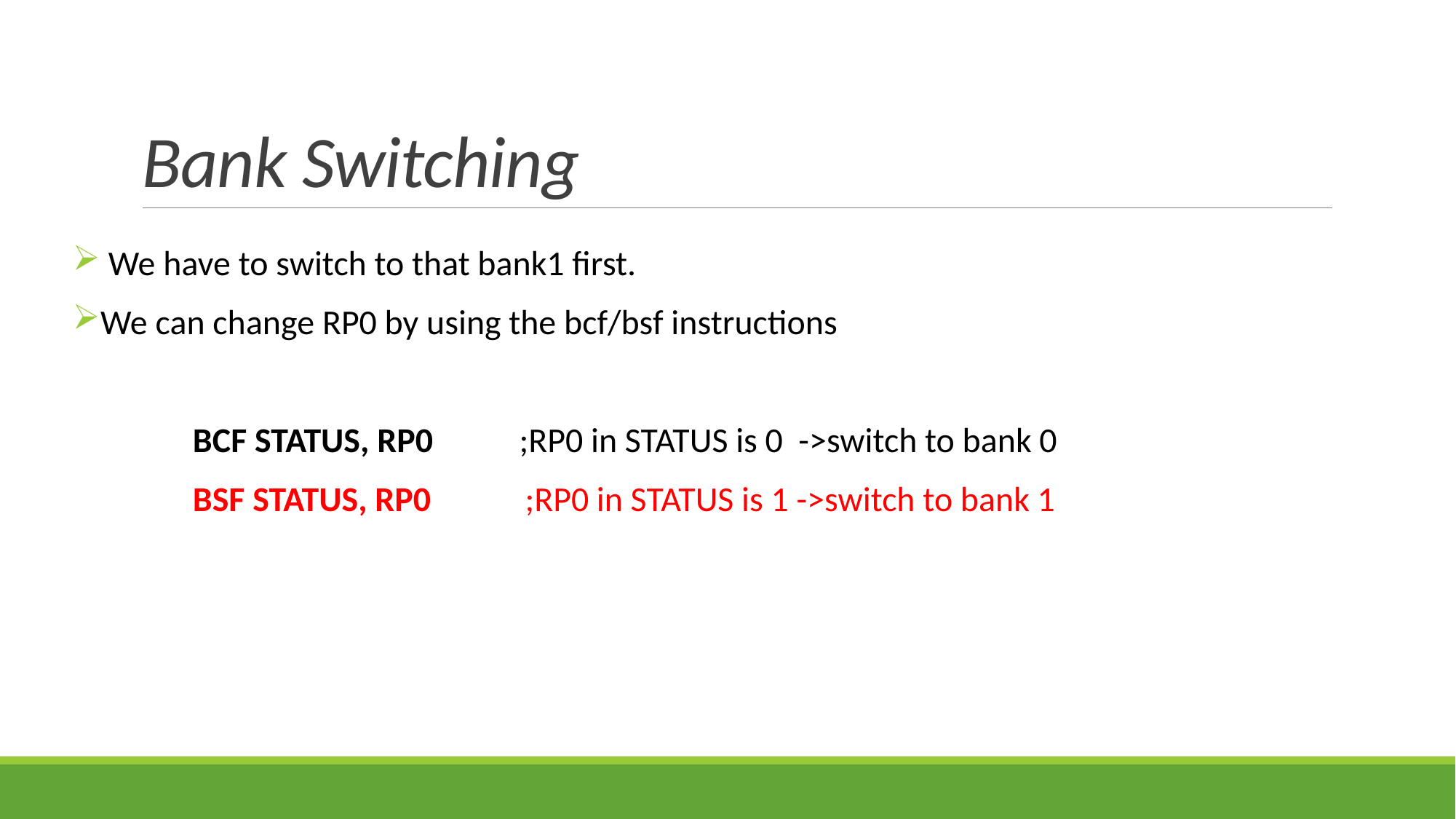

# Bank Switching

 We have to switch to that bank1 first.
We can change RP0 by using the bcf/bsf instructions

		BCF STATUS, RP0           ;RP0 in STATUS is 0  ->switch to bank 0
		BSF STATUS, RP0            ;RP0 in STATUS is 1 ->switch to bank 1